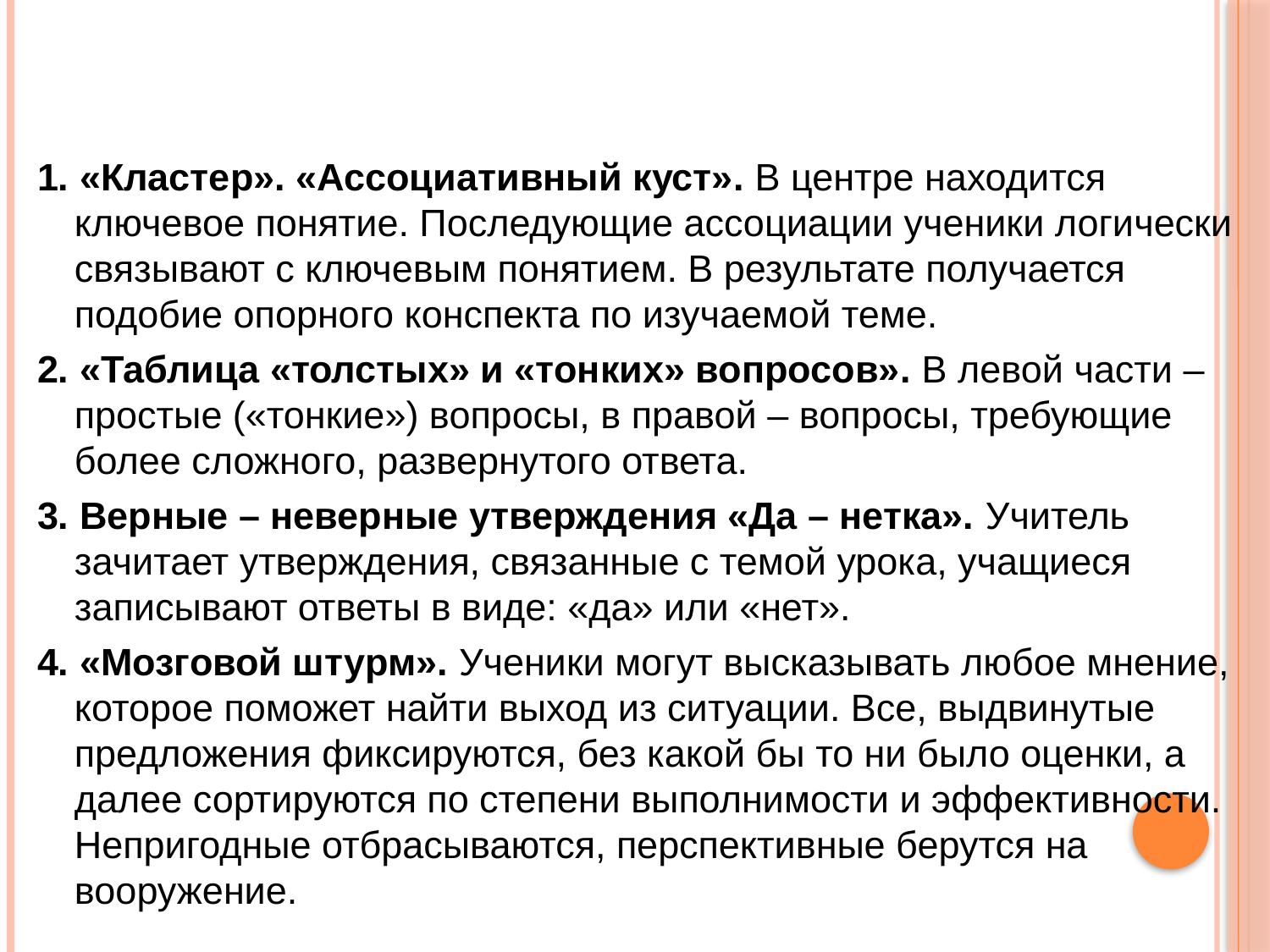

1. «Кластер». «Ассоциативный куст». В центре находится ключевое понятие. Последующие ассоциации ученики логически связывают с ключевым понятием. В результате получается подобие опорного конспекта по изучаемой теме.
2. «Таблица «толстых» и «тонких» вопросов». В левой части –простые («тонкие») вопросы, в правой – вопросы, требующие более сложного, развернутого ответа.
3. Верные – неверные утверждения «Да – нетка». Учитель зачитает утверждения, связанные с темой урока, учащиеся записывают ответы в виде: «да» или «нет».
4. «Мозговой штурм». Ученики могут высказывать любое мнение, которое поможет найти выход из ситуации. Все, выдвинутые предложения фиксируются, без какой бы то ни было оценки, а далее сортируются по степени выполнимости и эффективности. Непригодные отбрасываются, перспективные берутся на вооружение.

#